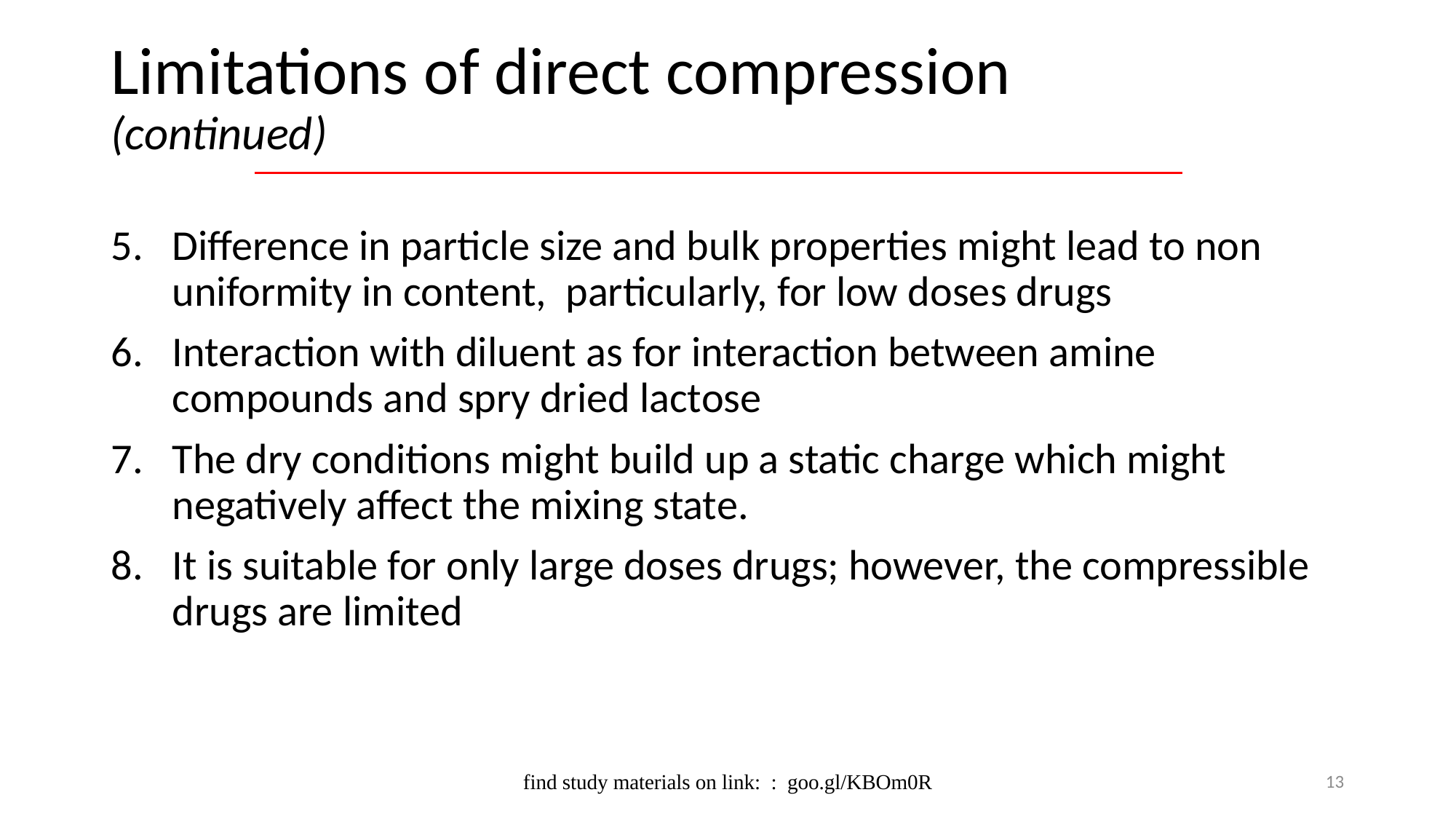

# Limitations of direct compression (continued)
Difference in particle size and bulk properties might lead to non uniformity in content,  particularly, for low doses drugs
Interaction with diluent as for interaction between amine compounds and spry dried lactose
The dry conditions might build up a static charge which might negatively affect the mixing state.
It is suitable for only large doses drugs; however, the compressible drugs are limited

find study materials on link:  :  goo.gl/KBOm0R
13